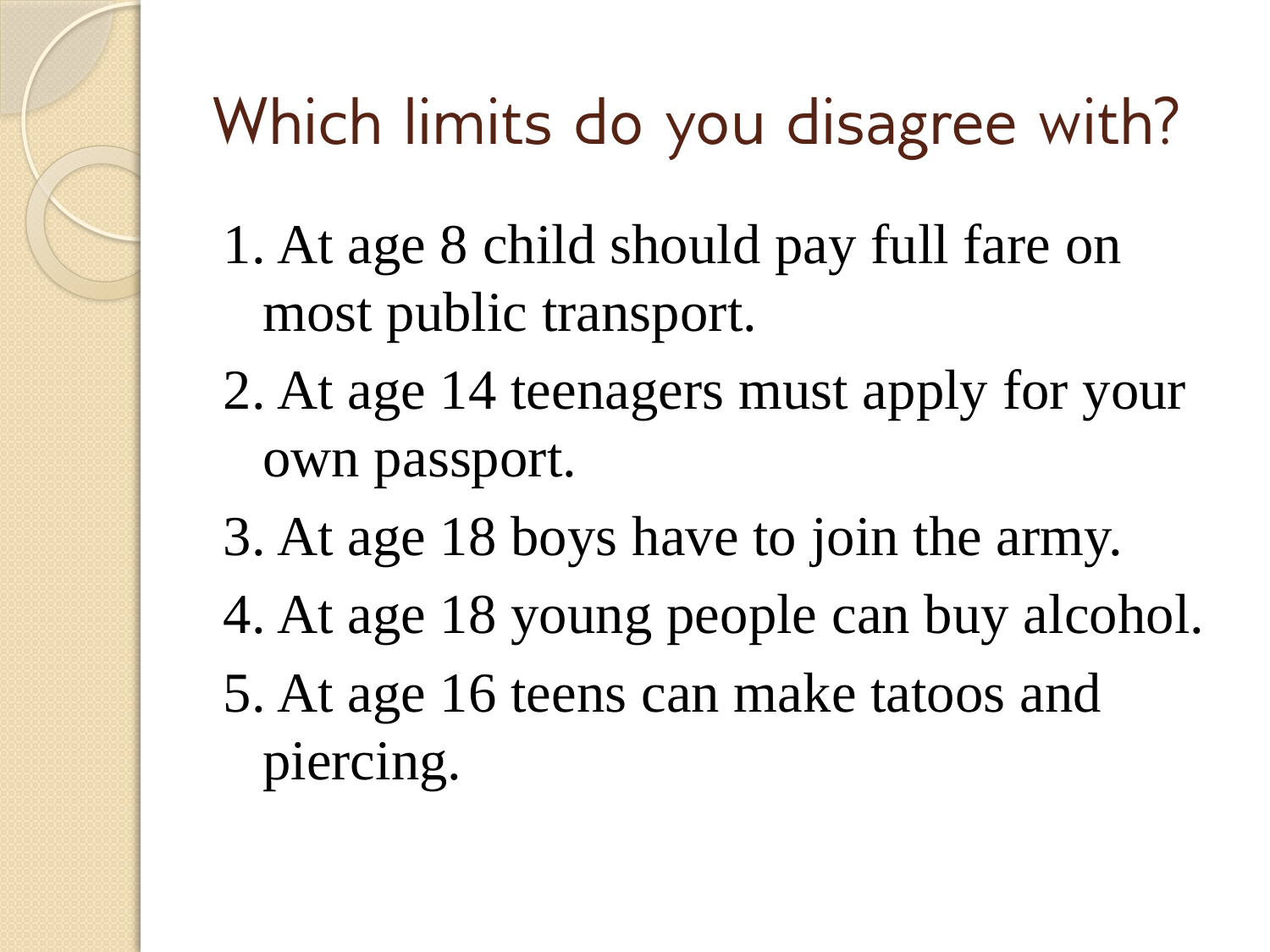

# Which limits do you disagree with?
1. At age 8 child should pay full fare on most public transport.
2. At age 14 teenagers must apply for your own passport.
3. At age 18 boys have to join the army.
4. At age 18 young people can buy alcohol.
5. At age 16 teens can make tatoos and piercing.